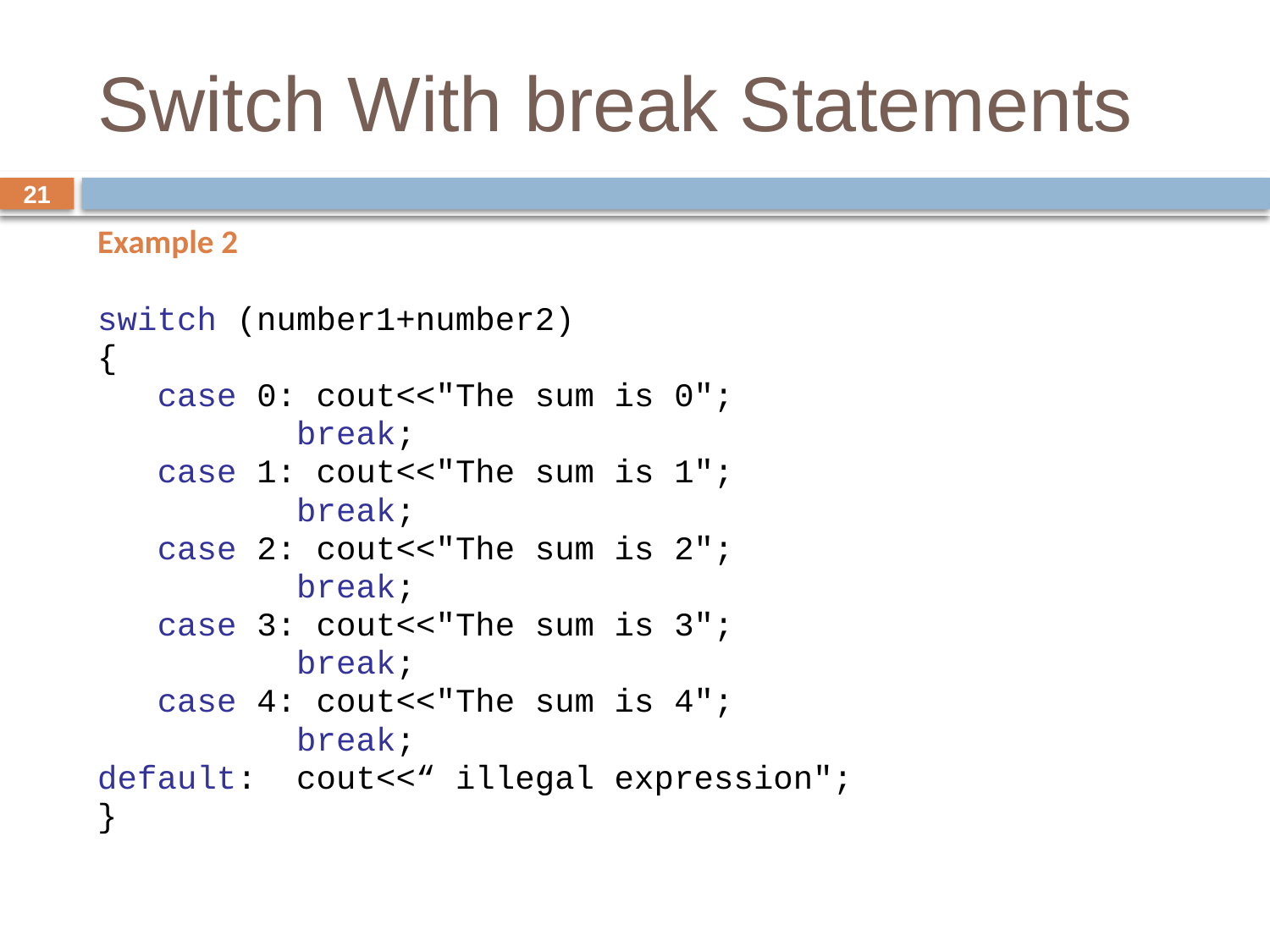

# Switch With break Statements
21
Example 2

switch (number1+number2)
{
   case 0: cout<<"The sum is 0";
          break;
   case 1: cout<<"The sum is 1";
          break;
   case 2: cout<<"The sum is 2";
          break;
   case 3: cout<<"The sum is 3";
          break;
   case 4: cout<<"The sum is 4";
          break;
default:  cout<<“ illegal expression";
}